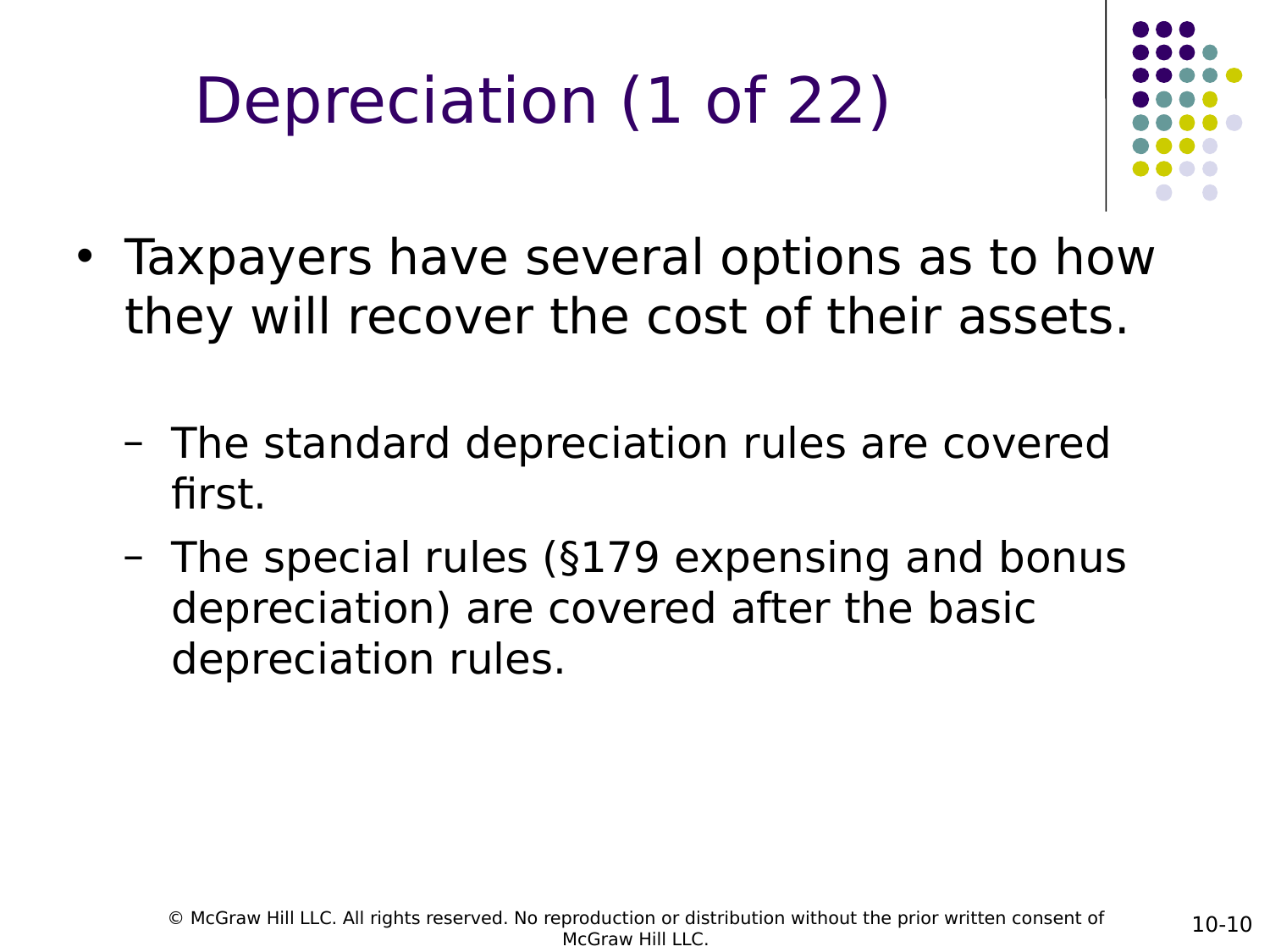

# Depreciation (1 of 22)
Taxpayers have several options as to how they will recover the cost of their assets.
The standard depreciation rules are covered first.
The special rules (§179 expensing and bonus depreciation) are covered after the basic depreciation rules.
10-10